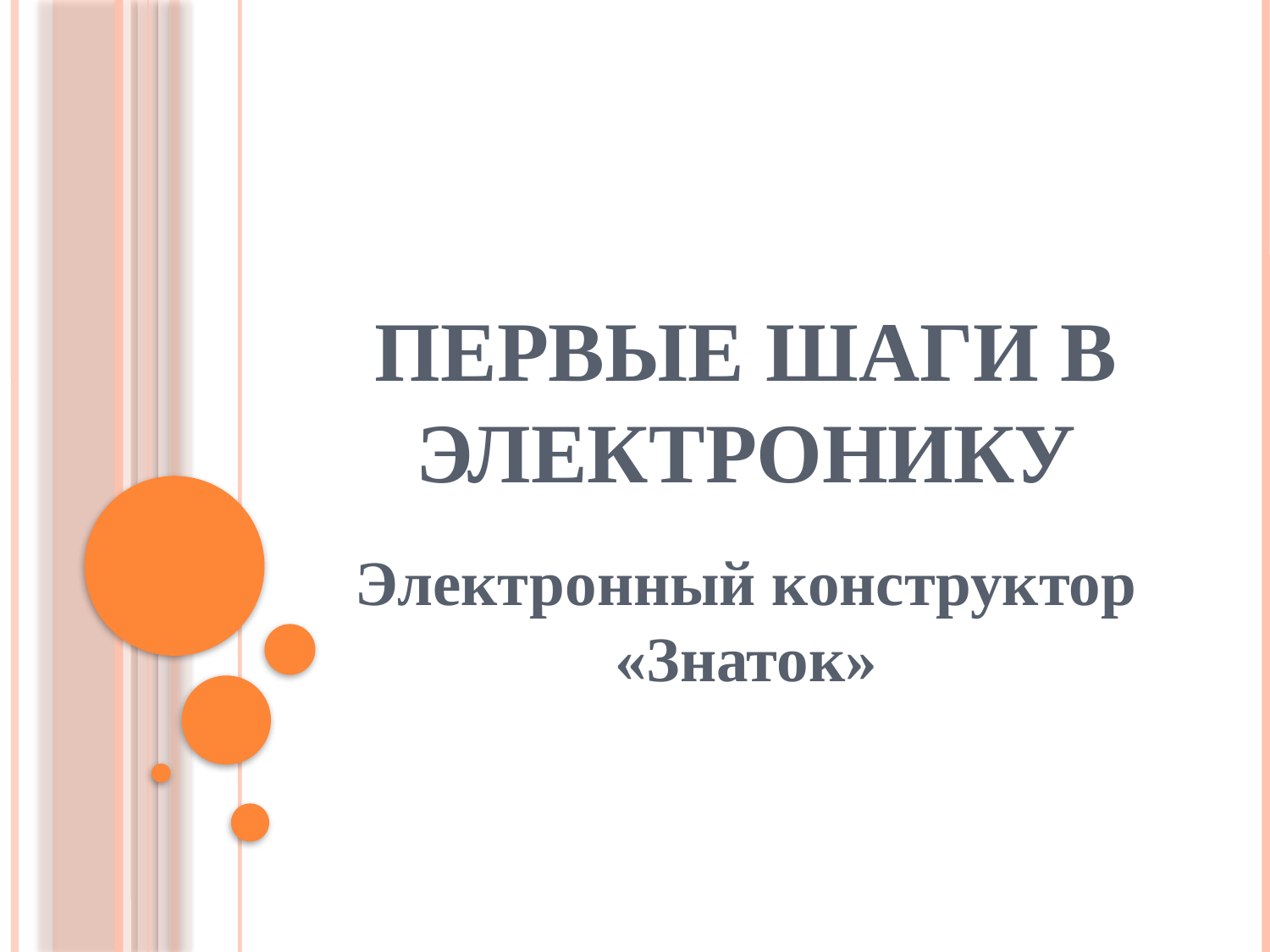

# Первые шаги в электронику
Электронный конструктор «Знаток»